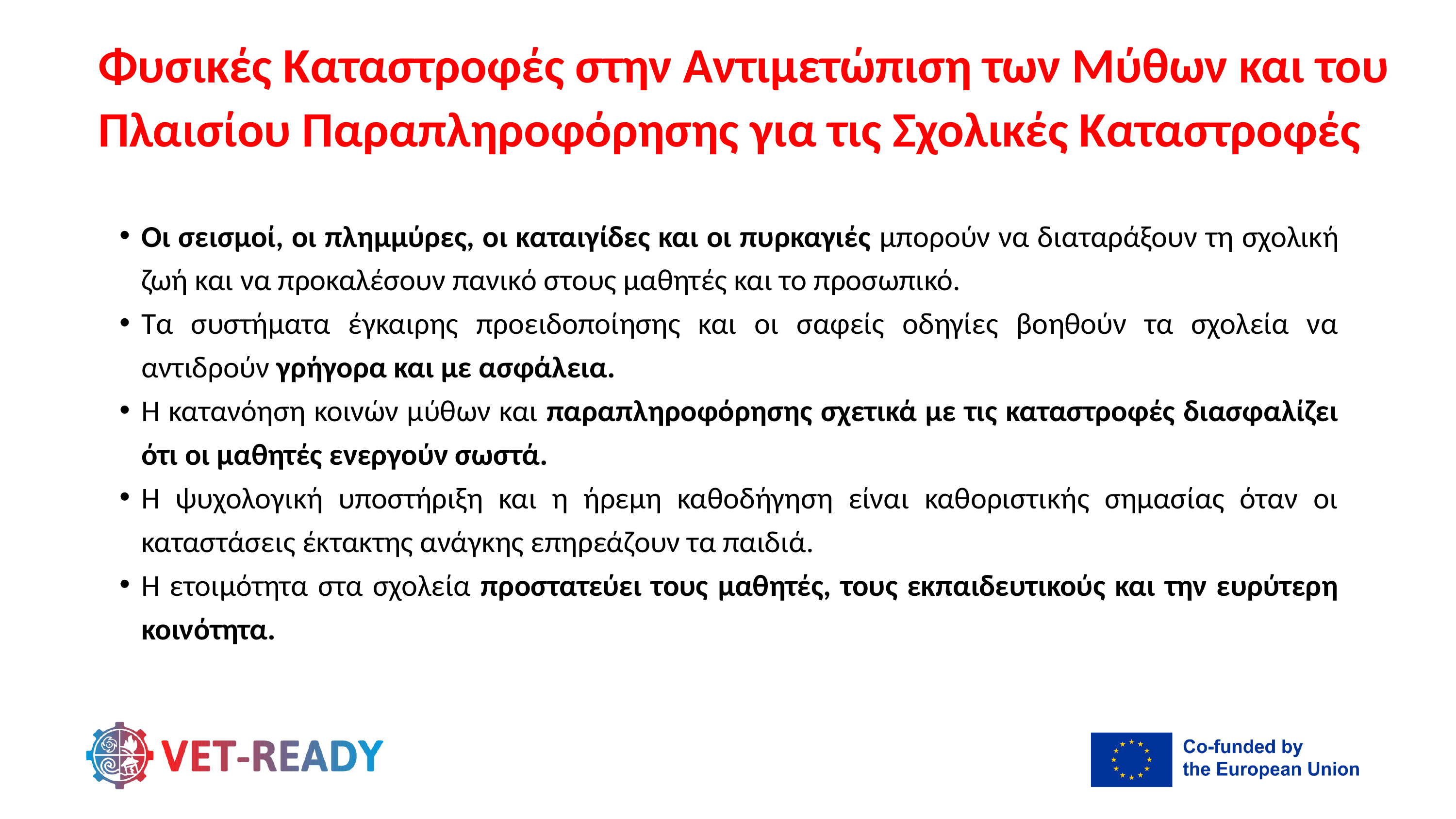

Φυσικές Καταστροφές στην Αντιμετώπιση των Μύθων και του Πλαισίου Παραπληροφόρησης για τις Σχολικές Καταστροφές
Οι σεισμοί, οι πλημμύρες, οι καταιγίδες και οι πυρκαγιές μπορούν να διαταράξουν τη σχολική ζωή και να προκαλέσουν πανικό στους μαθητές και το προσωπικό.
Τα συστήματα έγκαιρης προειδοποίησης και οι σαφείς οδηγίες βοηθούν τα σχολεία να αντιδρούν γρήγορα και με ασφάλεια.
Η κατανόηση κοινών μύθων και παραπληροφόρησης σχετικά με τις καταστροφές διασφαλίζει ότι οι μαθητές ενεργούν σωστά.
Η ψυχολογική υποστήριξη και η ήρεμη καθοδήγηση είναι καθοριστικής σημασίας όταν οι καταστάσεις έκτακτης ανάγκης επηρεάζουν τα παιδιά.
Η ετοιμότητα στα σχολεία προστατεύει τους μαθητές, τους εκπαιδευτικούς και την ευρύτερη κοινότητα.